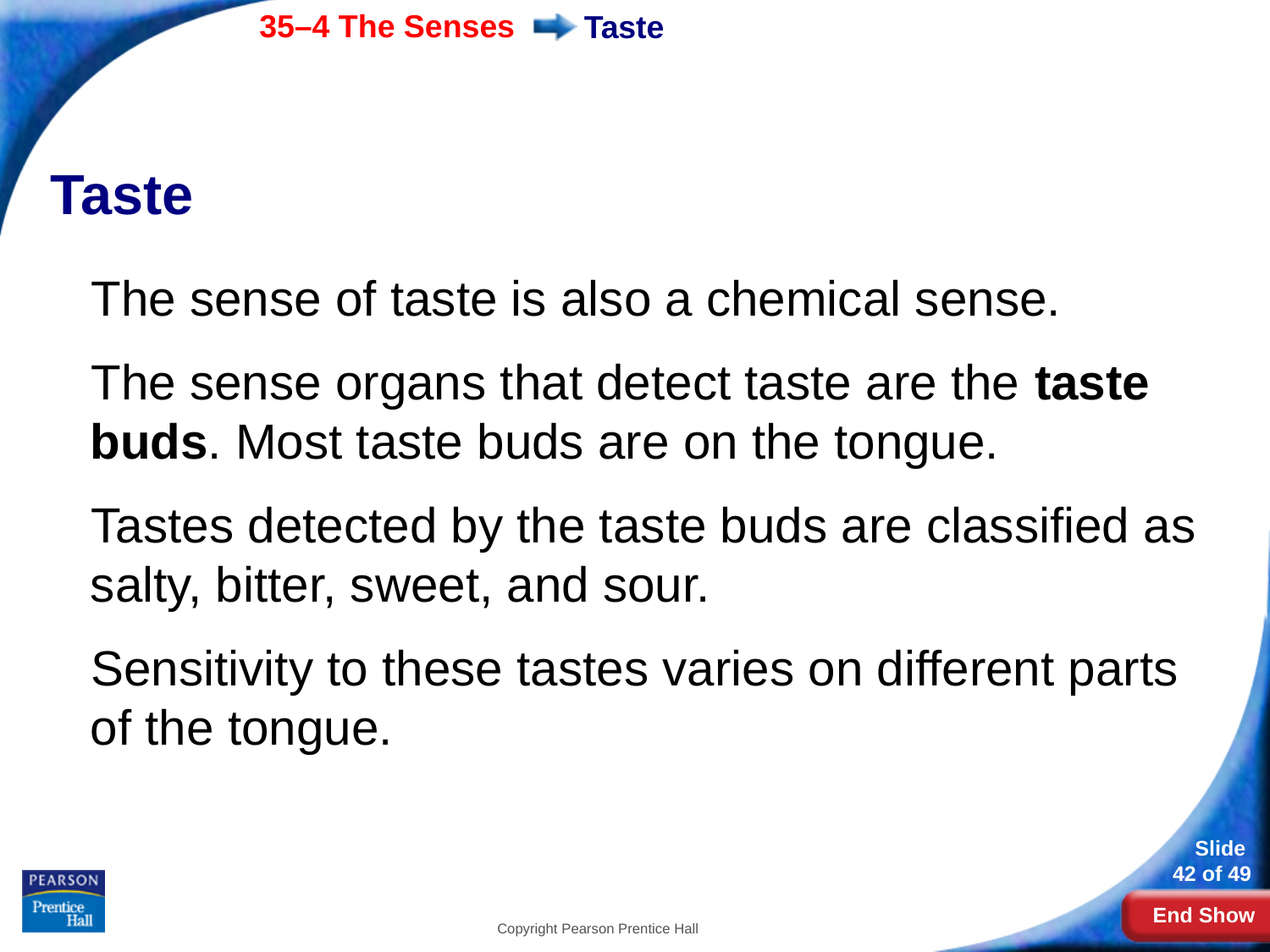

# Taste
Taste
The sense of taste is also a chemical sense.
The sense organs that detect taste are the taste buds. Most taste buds are on the tongue.
Tastes detected by the taste buds are classified as salty, bitter, sweet, and sour.
Sensitivity to these tastes varies on different parts of the tongue.
Copyright Pearson Prentice Hall